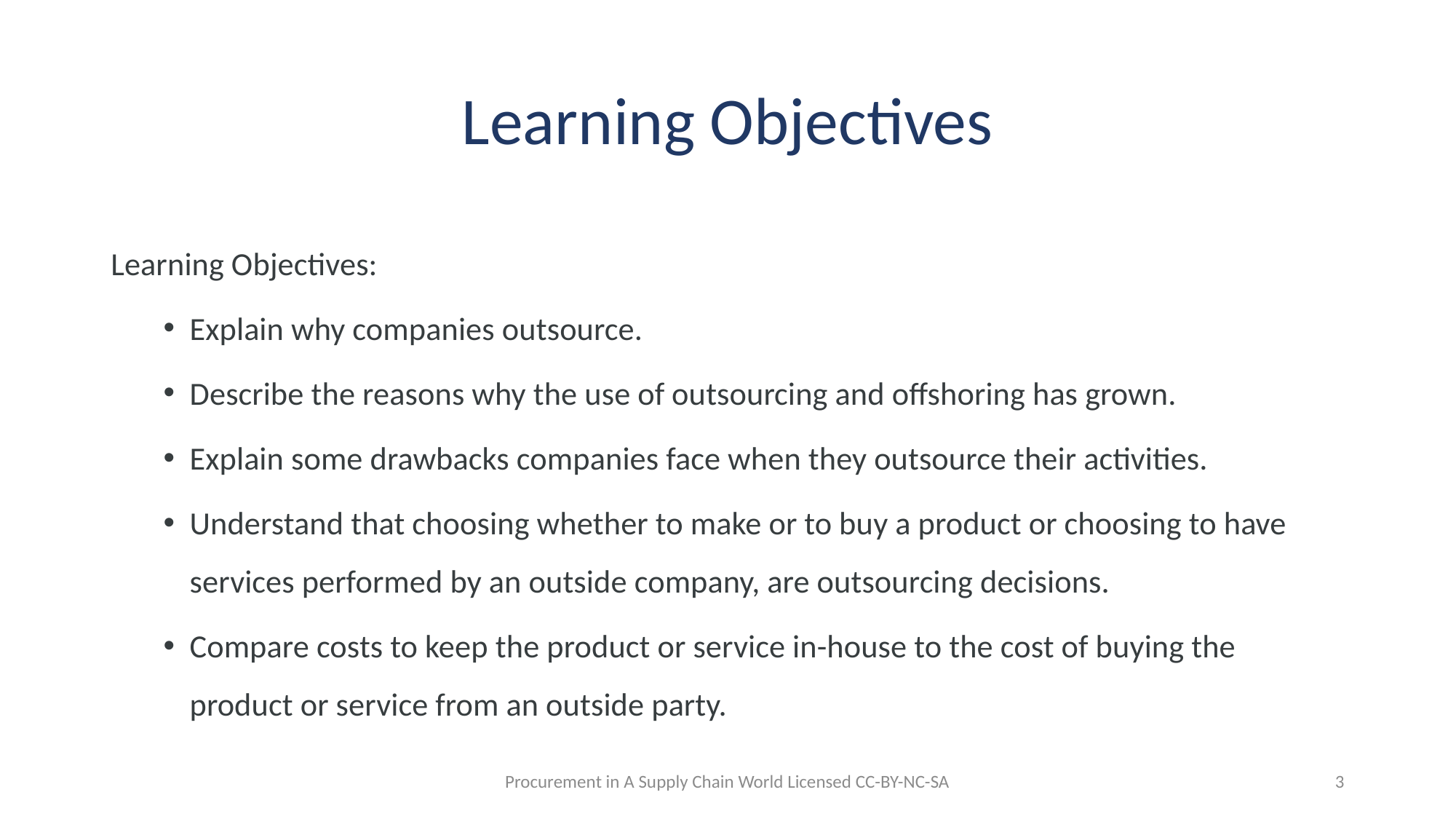

# Learning Objectives
Learning Objectives:
Explain why companies outsource.
Describe the reasons why the use of outsourcing and offshoring has grown.
Explain some drawbacks companies face when they outsource their activities.
Understand that choosing whether to make or to buy a product or choosing to have services performed by an outside company, are outsourcing decisions.
Compare costs to keep the product or service in-house to the cost of buying the product or service from an outside party.

Procurement in A Supply Chain World Licensed CC-BY-NC-SA
3